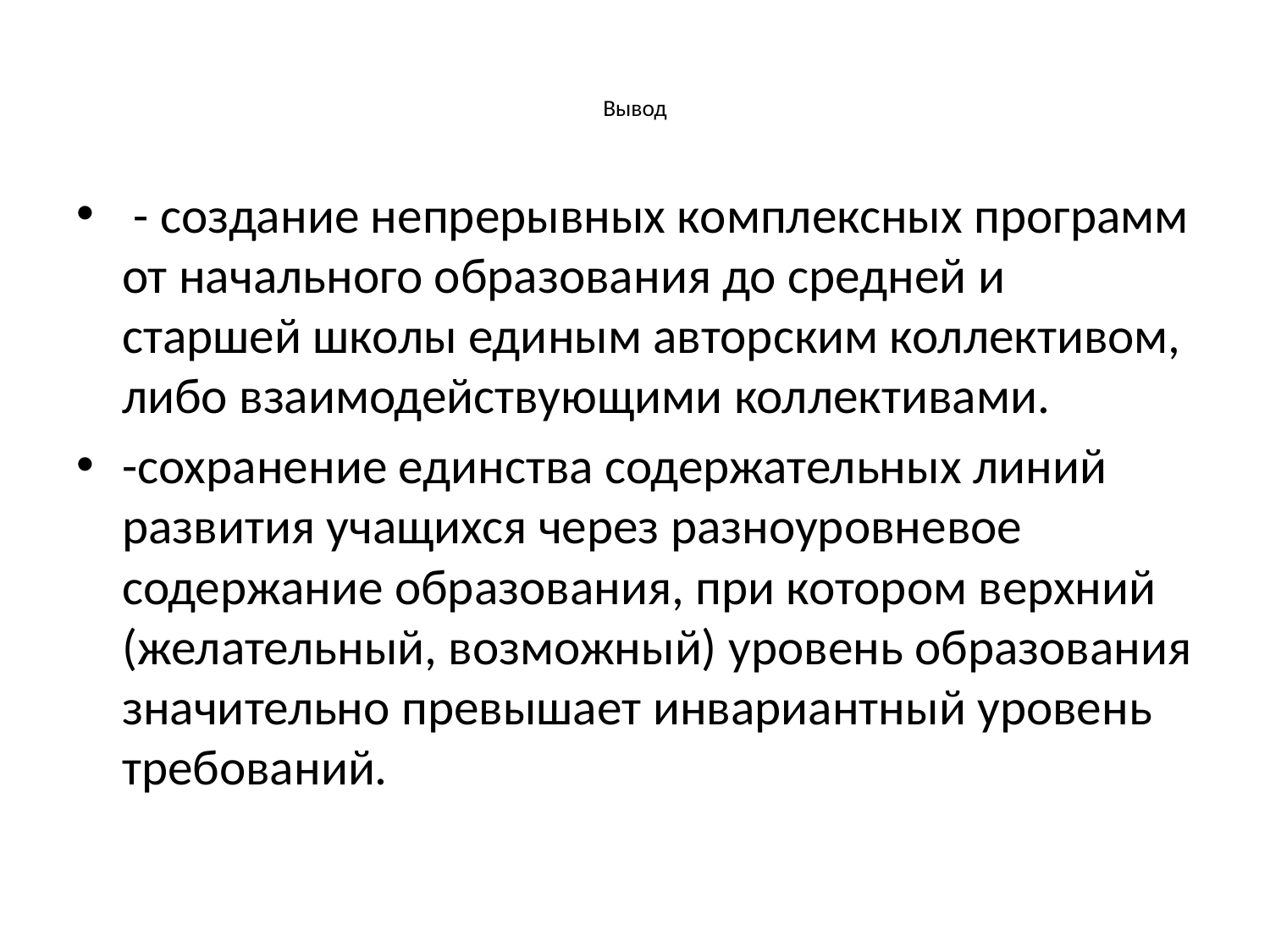

# Вывод
 - создание непрерывных комплексных программ от начального образования до средней и старшей школы единым авторским коллективом, либо взаимодействующими коллективами.
-сохранение единства содержательных линий развития учащихся через разноуровневое содержание образования, при котором верхний (желательный, возможный) уровень образования значительно превышает инвариантный уровень требований.